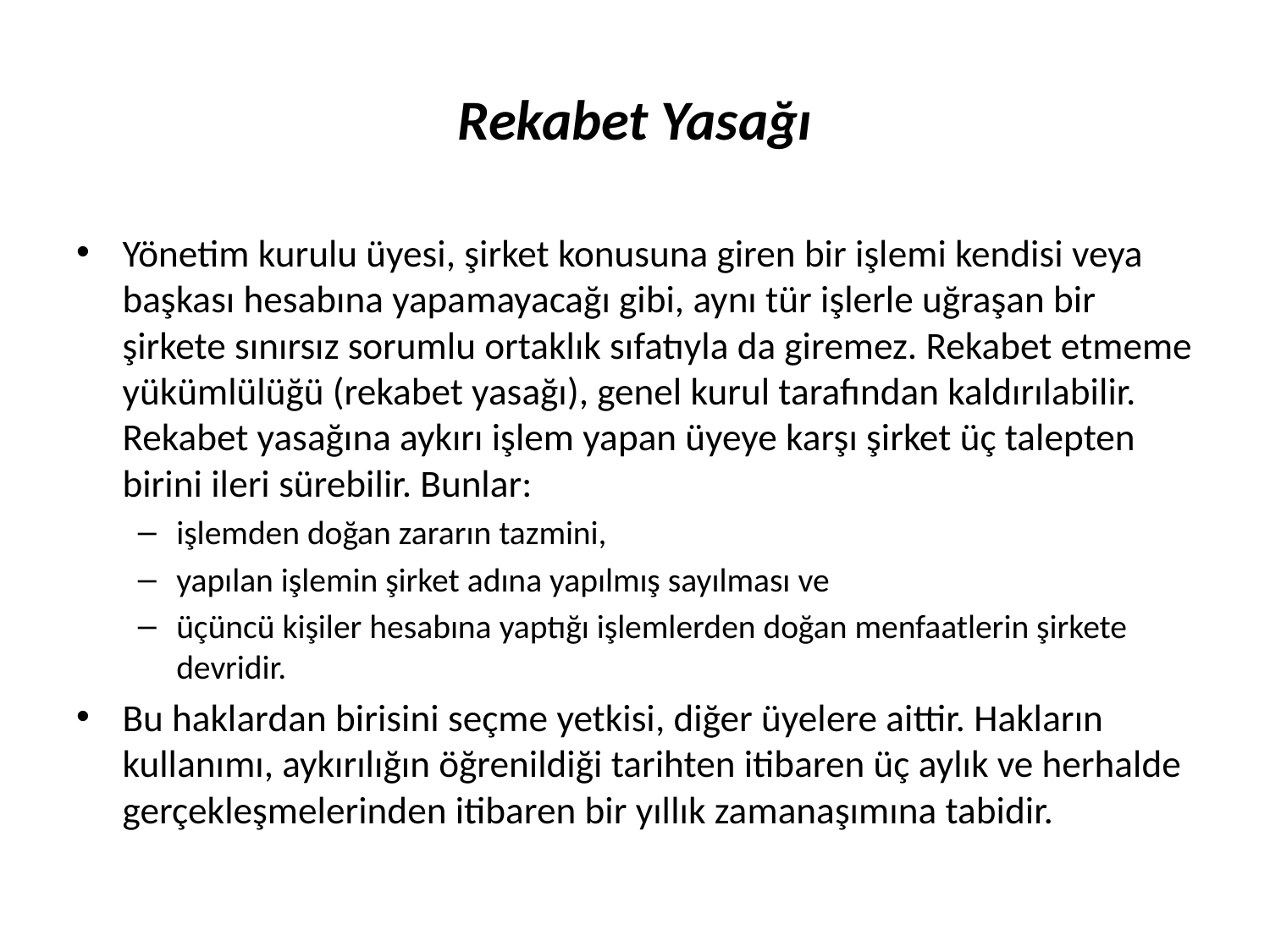

# Rekabet Yasağı
Yönetim kurulu üyesi, şirket konusuna giren bir işlemi kendisi veya başkası hesabına yapamayacağı gibi, aynı tür işlerle uğraşan bir şirkete sınırsız sorumlu ortaklık sıfatıyla da giremez. Rekabet etmeme yükümlülüğü (rekabet yasağı), genel kurul tarafından kaldırılabilir. Rekabet yasağına aykırı işlem yapan üyeye karşı şirket üç talepten birini ileri sürebilir. Bunlar:
işlemden doğan zararın tazmini,
yapılan işlemin şirket adına yapılmış sayılması ve
üçüncü kişiler hesabına yaptığı işlemlerden doğan menfaatlerin şirkete devridir.
Bu haklardan birisini seçme yetkisi, diğer üyelere aittir. Hakların kullanımı, aykırılığın öğrenildiği tarihten itibaren üç aylık ve herhalde gerçekleşmelerinden itibaren bir yıllık zamanaşımına tabidir.